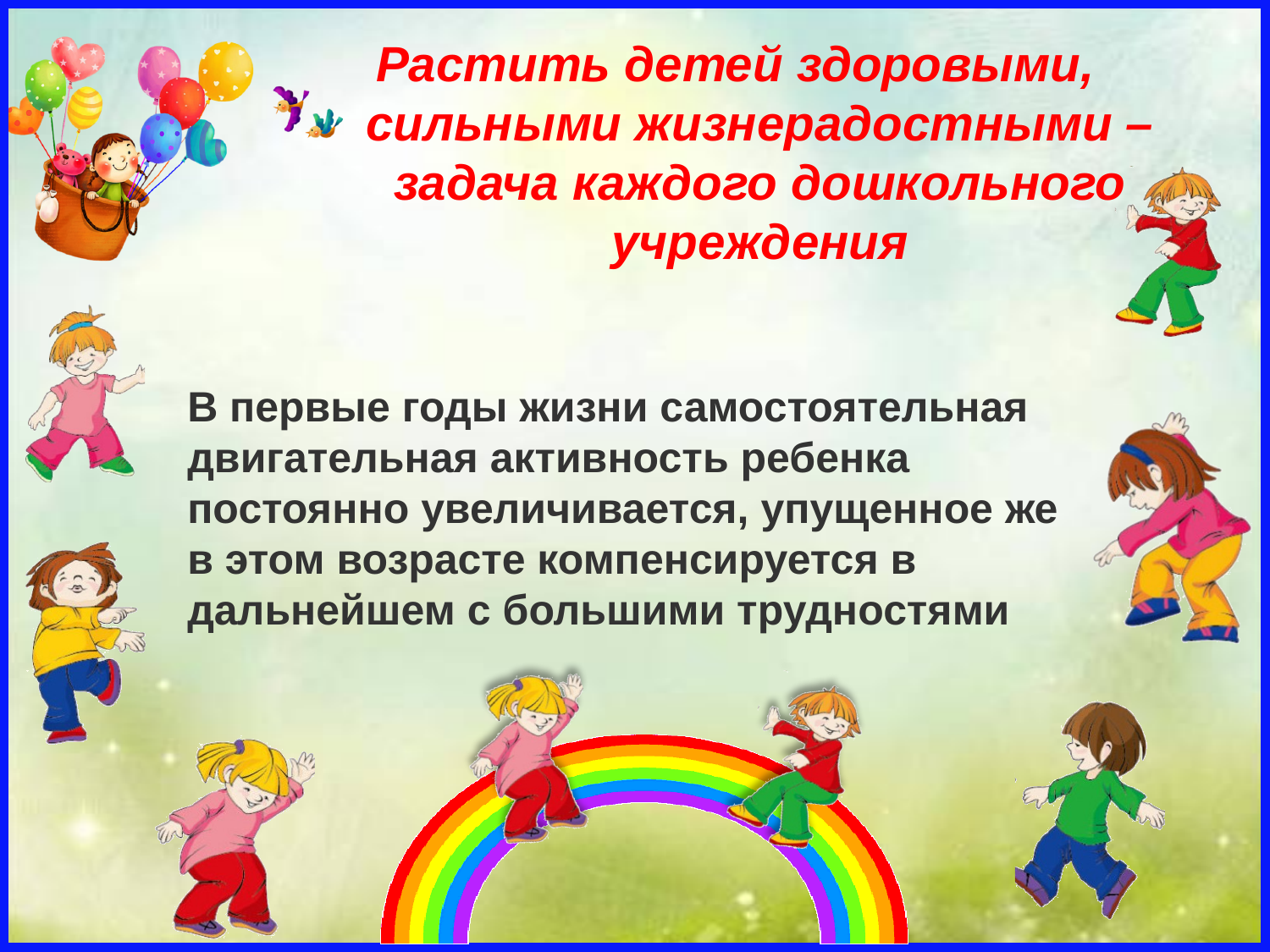

Растить детей здоровыми, сильными жизнерадостными – задача каждого дошкольного учреждения
В первые годы жизни самостоятельная двигательная активность ребенка постоянно увеличивается, упущенное же в этом возрасте компенсируется в дальнейшем с большими трудностями